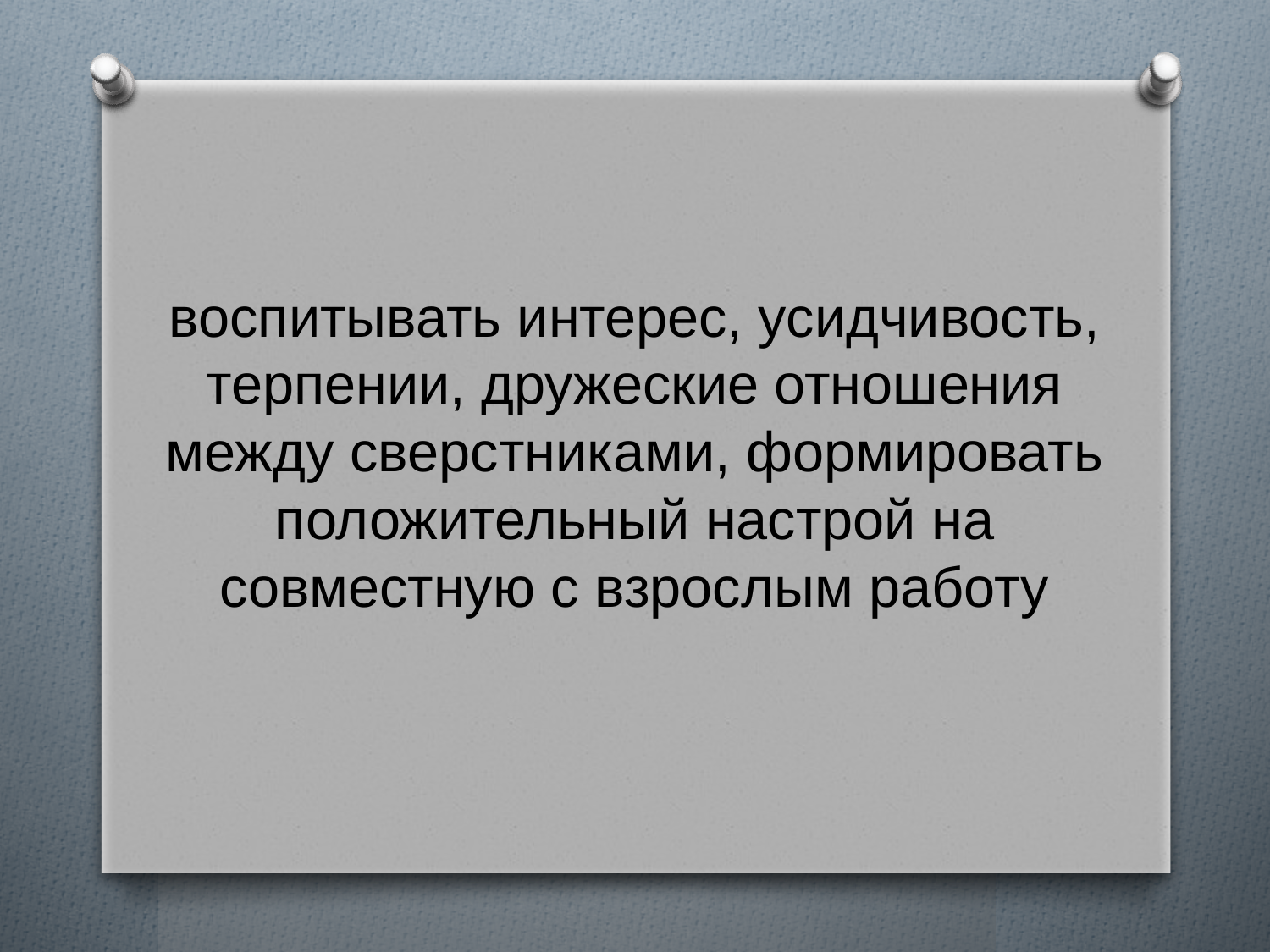

#

воспитывать интерес, усидчивость, терпении, дружеские отношения между сверстниками, формировать положительный настрой на совместную с взрослым работу